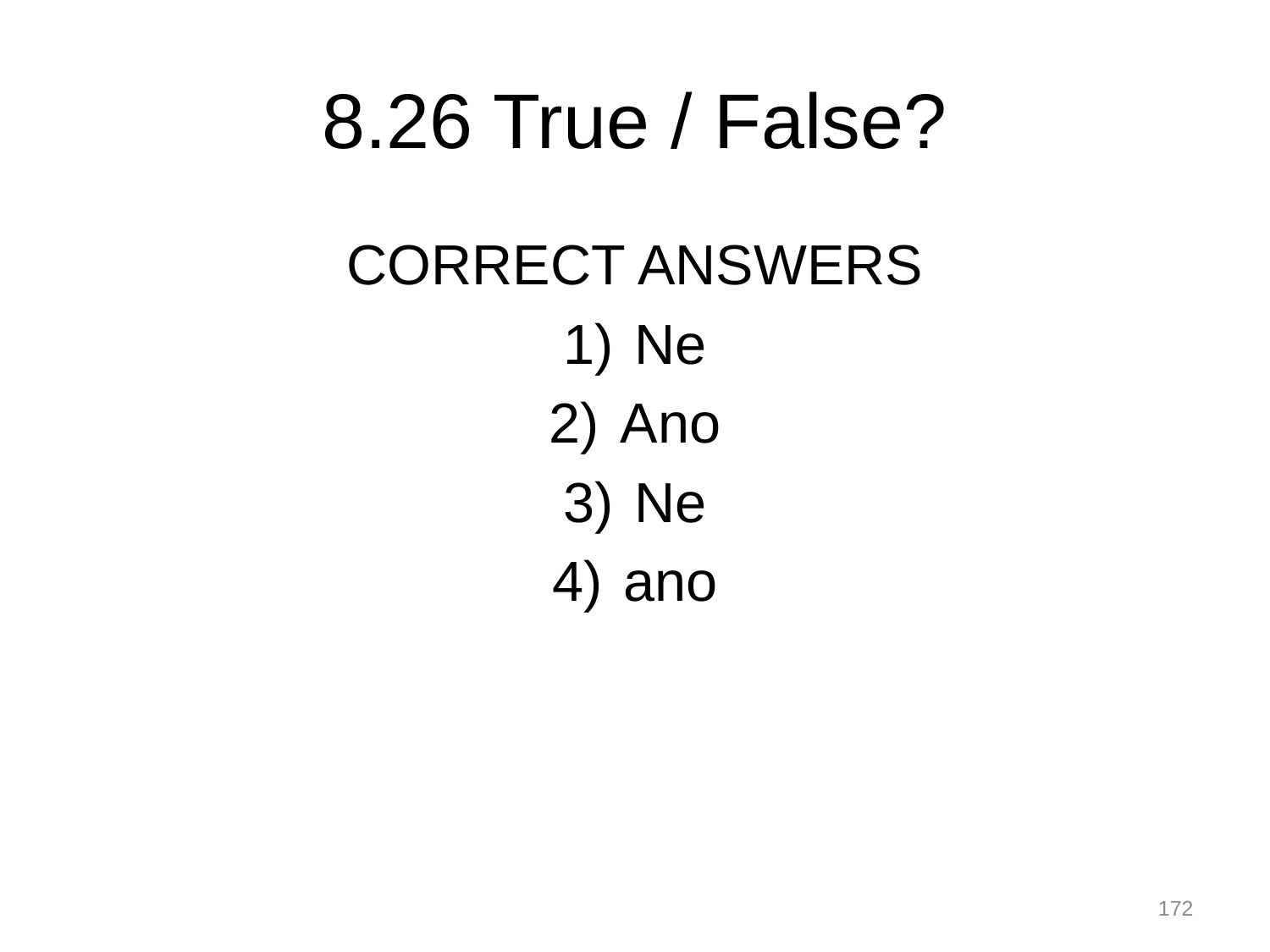

# 8.26 True / False?
CORRECT ANSWERS
Ne
Ano
Ne
ano
172